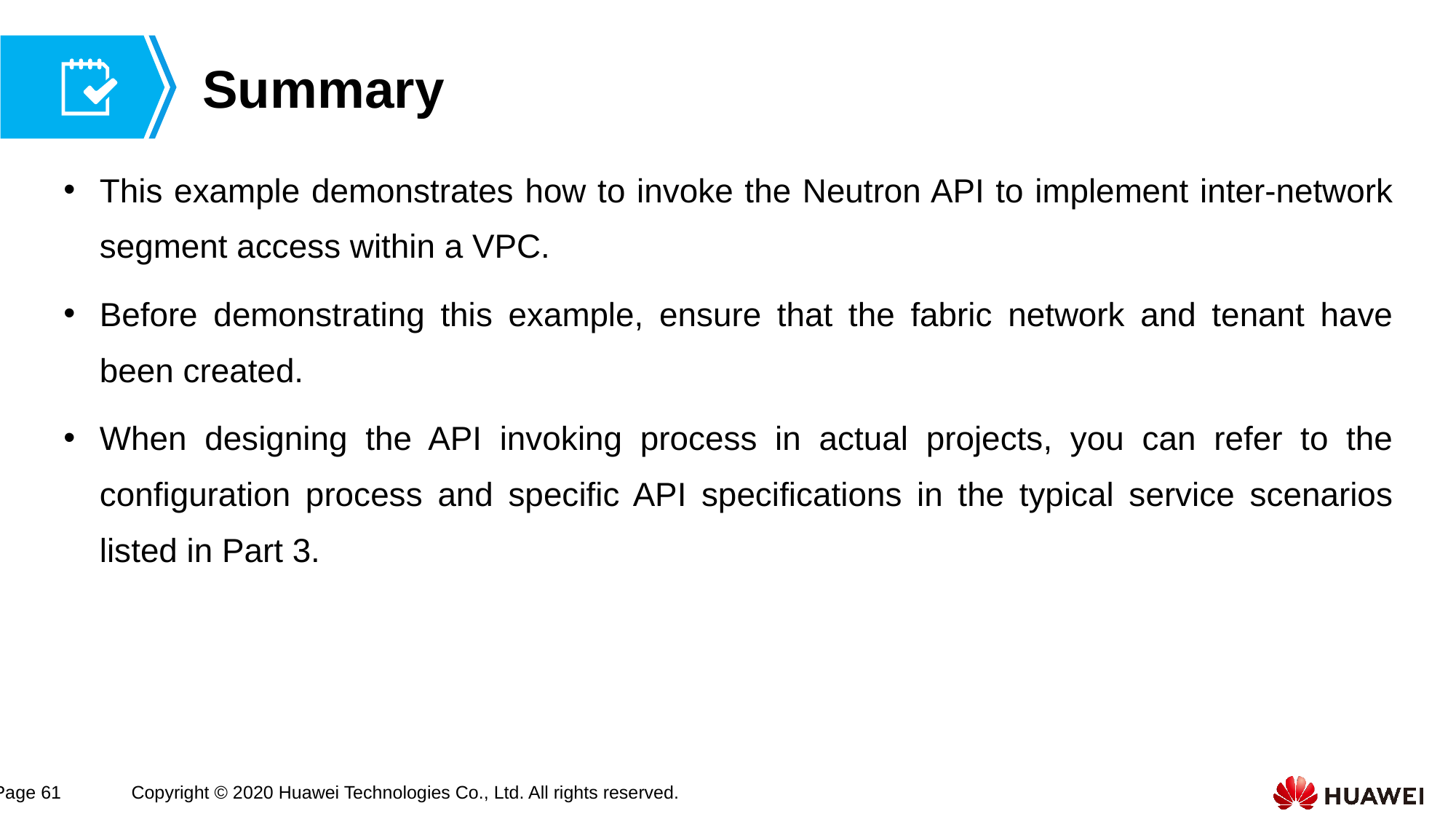

This example demonstrates how to invoke the Neutron API to implement inter-network segment access within a VPC.
Before demonstrating this example, ensure that the fabric network and tenant have been created.
When designing the API invoking process in actual projects, you can refer to the configuration process and specific API specifications in the typical service scenarios listed in Part 3.